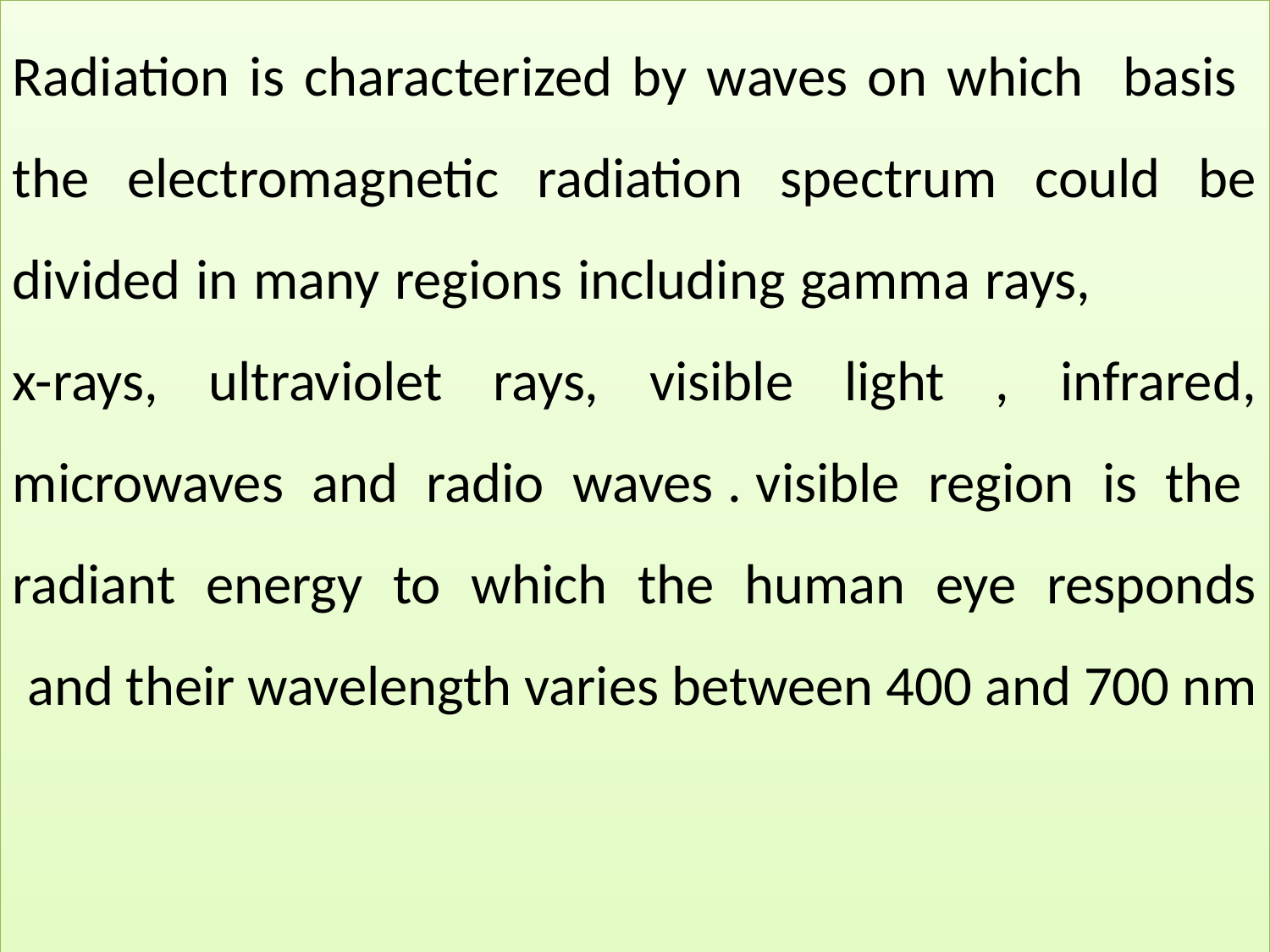

Radiation is characterized by waves on which  basis  the electromagnetic radiation spectrum could be divided in many regions including gamma rays,            x-rays, ultraviolet rays, visible light , infrared, microwaves  and  radio  waves . visible  region  is  the  radiant  energy  to  which  the  human  eye  responds and their wavelength varies between 400 and 700 nm